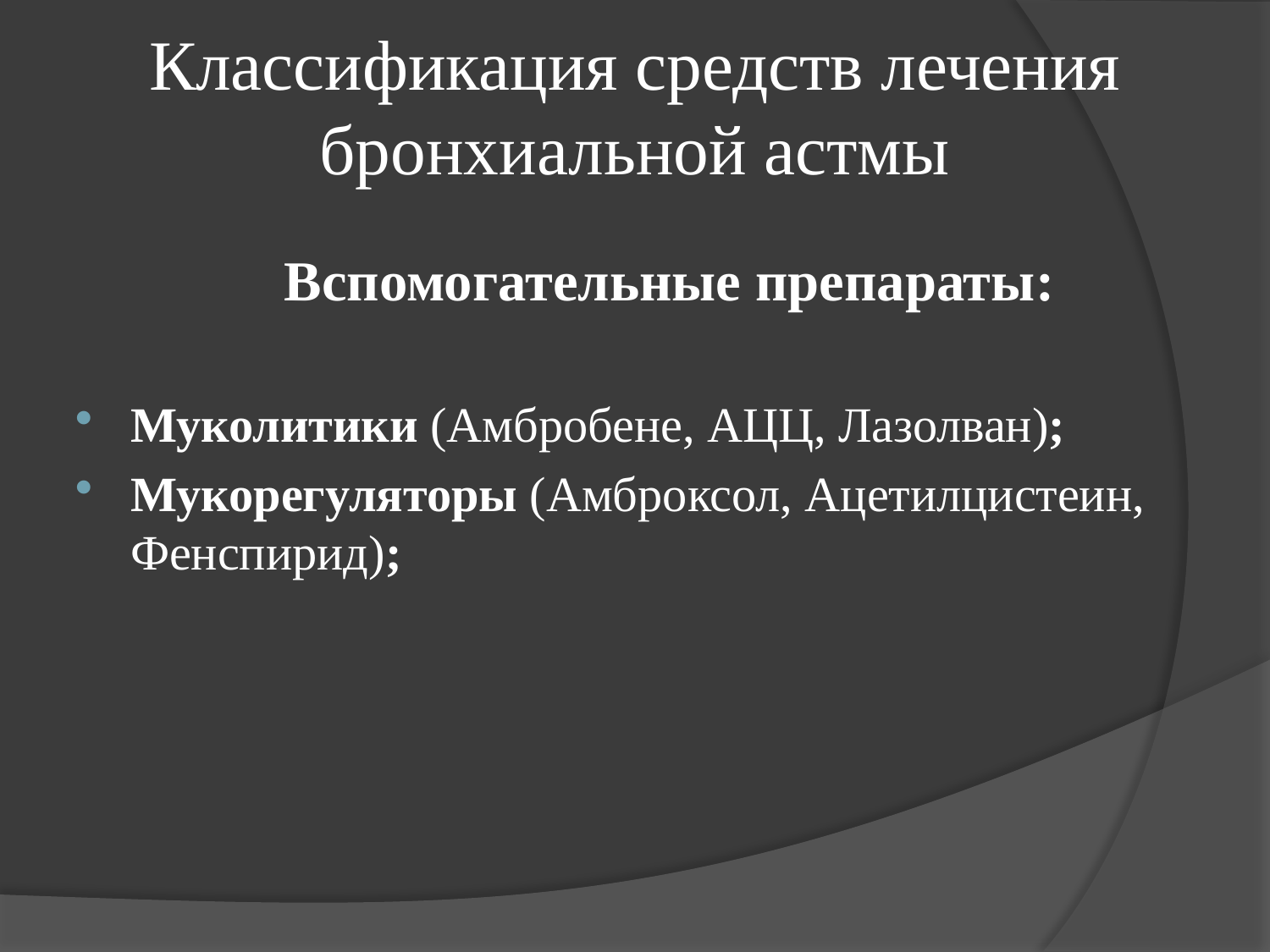

Классификация средств лечения бронхиальной астмы
#
Вспомогательные препараты:
Муколитики (Амбробене, АЦЦ, Лазолван);
Мукорегуляторы (Амброксол, Ацетилцистеин, Фенспирид);